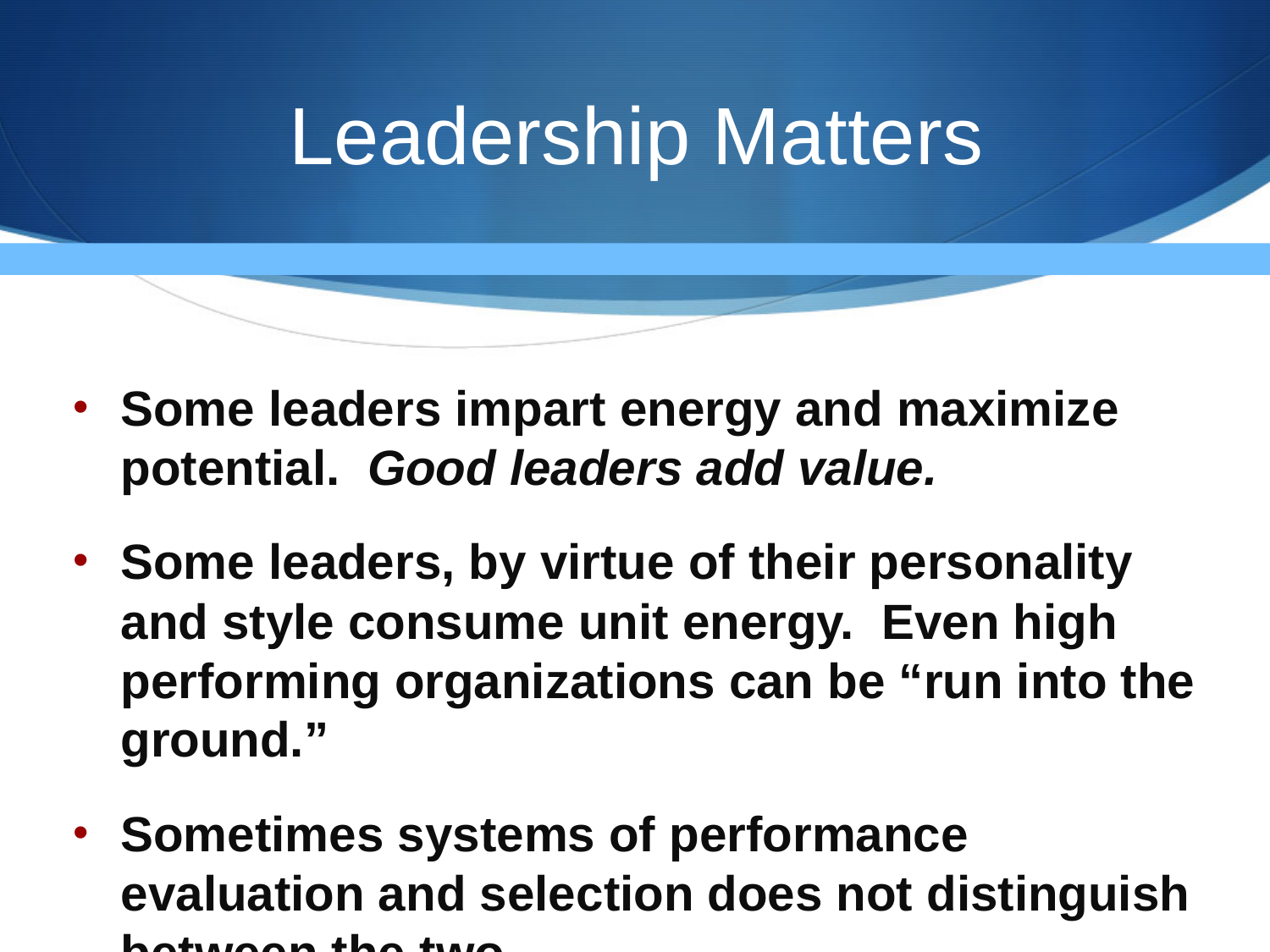

# Leadership Matters
Some leaders impart energy and maximize potential.  Good leaders add value.
Some leaders, by virtue of their personality and style consume unit energy.  Even high performing organizations can be “run into the ground.”
Sometimes systems of performance evaluation and selection does not distinguish between the two.